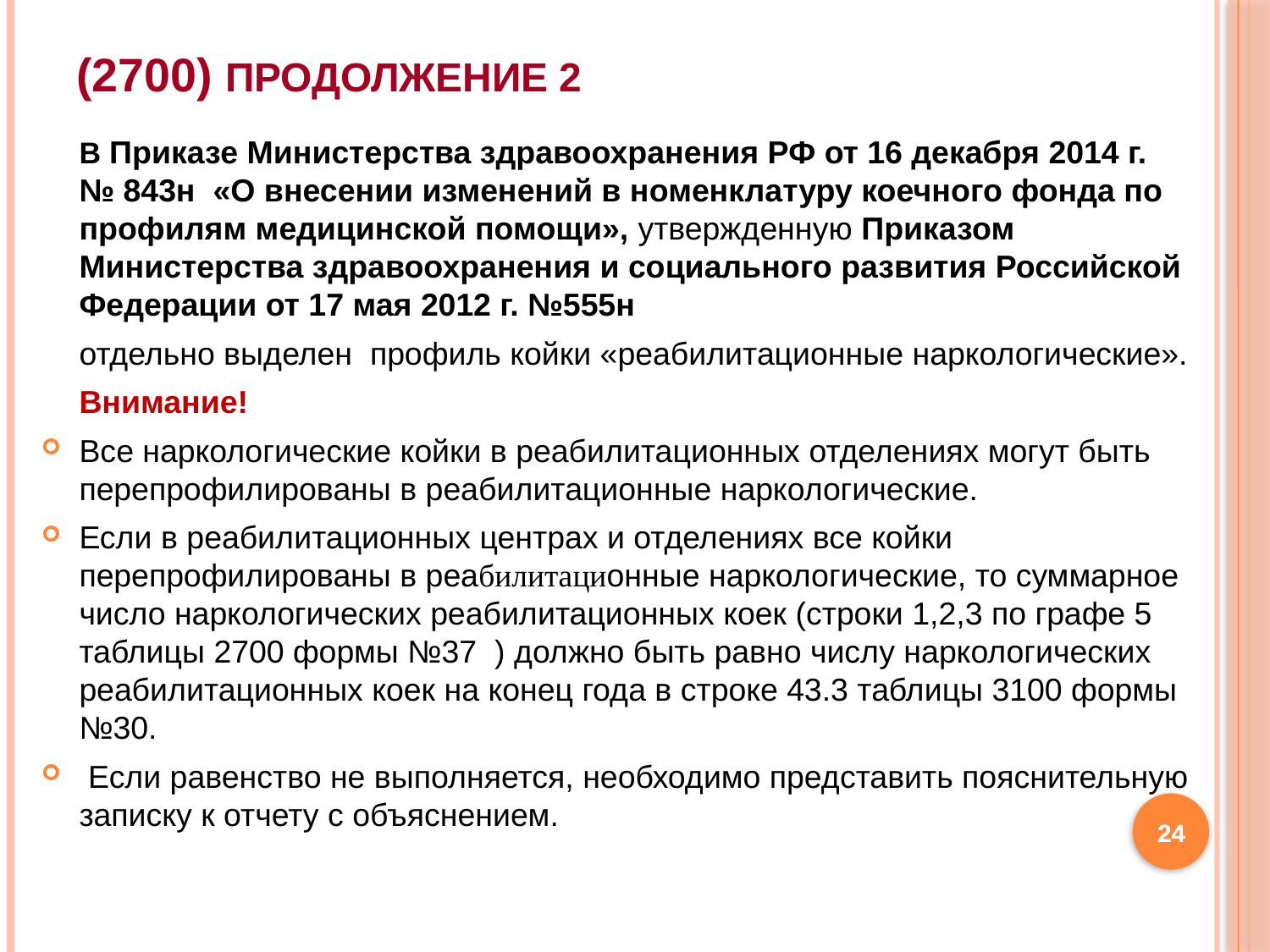

# (2700) ПРОДОЛЖЕНИЕ 2
	В Приказе Министерства здравоохранения РФ от 16 декабря 2014 г. № 843н  «О внесении изменений в номенклатуру коечного фонда по профилям медицинской помощи», утвержденную Приказом Министерства здравоохранения и социального развития Российской Федерации от 17 мая 2012 г. №555н
	отдельно выделен  профиль койки «реабилитационные наркологические».
	Внимание!
Все наркологические койки в реабилитационных отделениях могут быть перепрофилированы в реабилитационные наркологические.
Если в реабилитационных центрах и отделениях все койки перепрофилированы в реабилитационные наркологические, то суммарное число наркологических реабилитационных коек (строки 1,2,3 по графе 5 таблицы 2700 формы №37  ) должно быть равно числу наркологических реабилитационных коек на конец года в строке 43.3 таблицы 3100 формы №30.
 Если равенство не выполняется, необходимо представить пояснительную записку к отчету с объяснением.
24
24
24